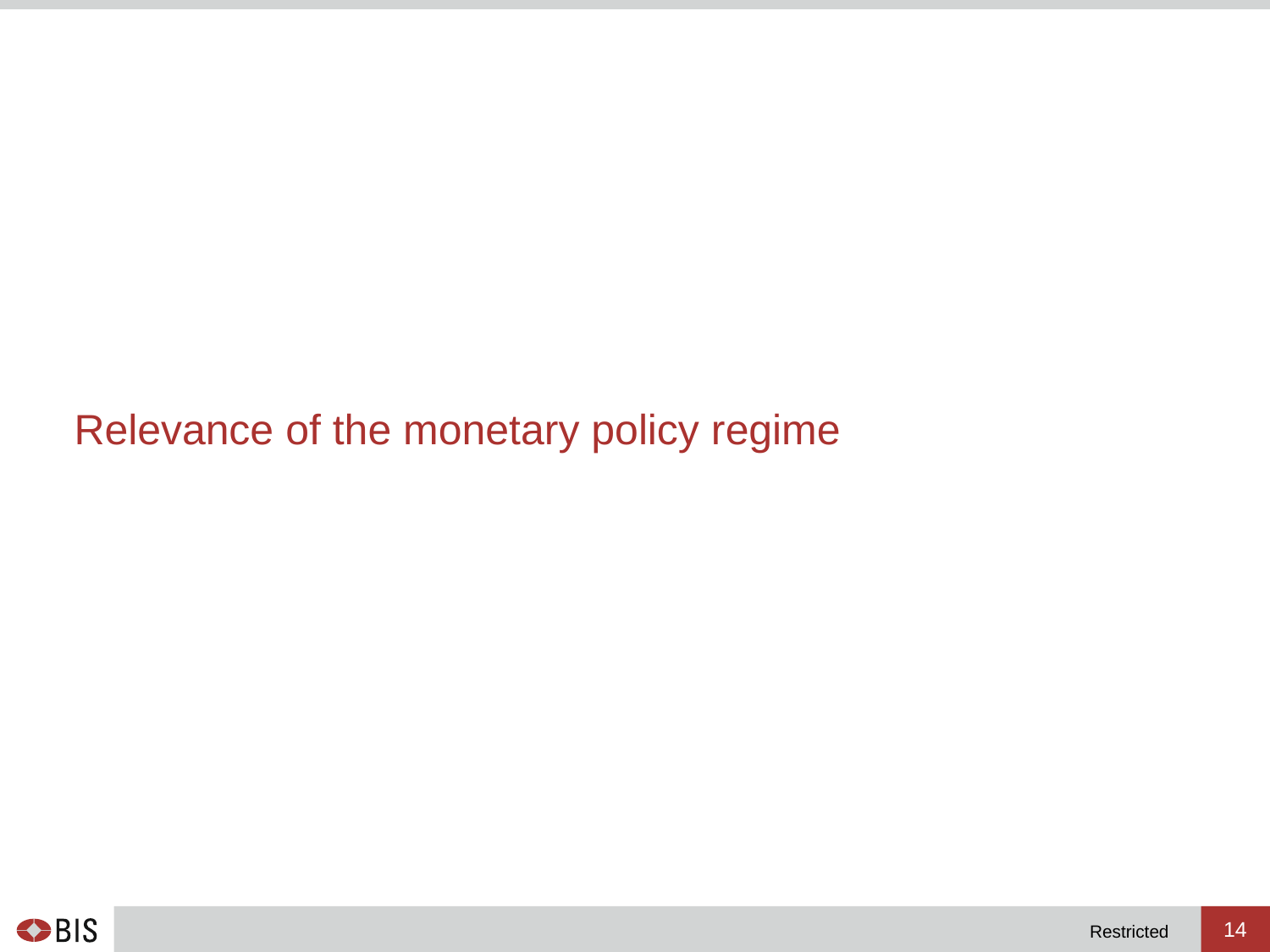

# Relevance of the monetary policy regime
14